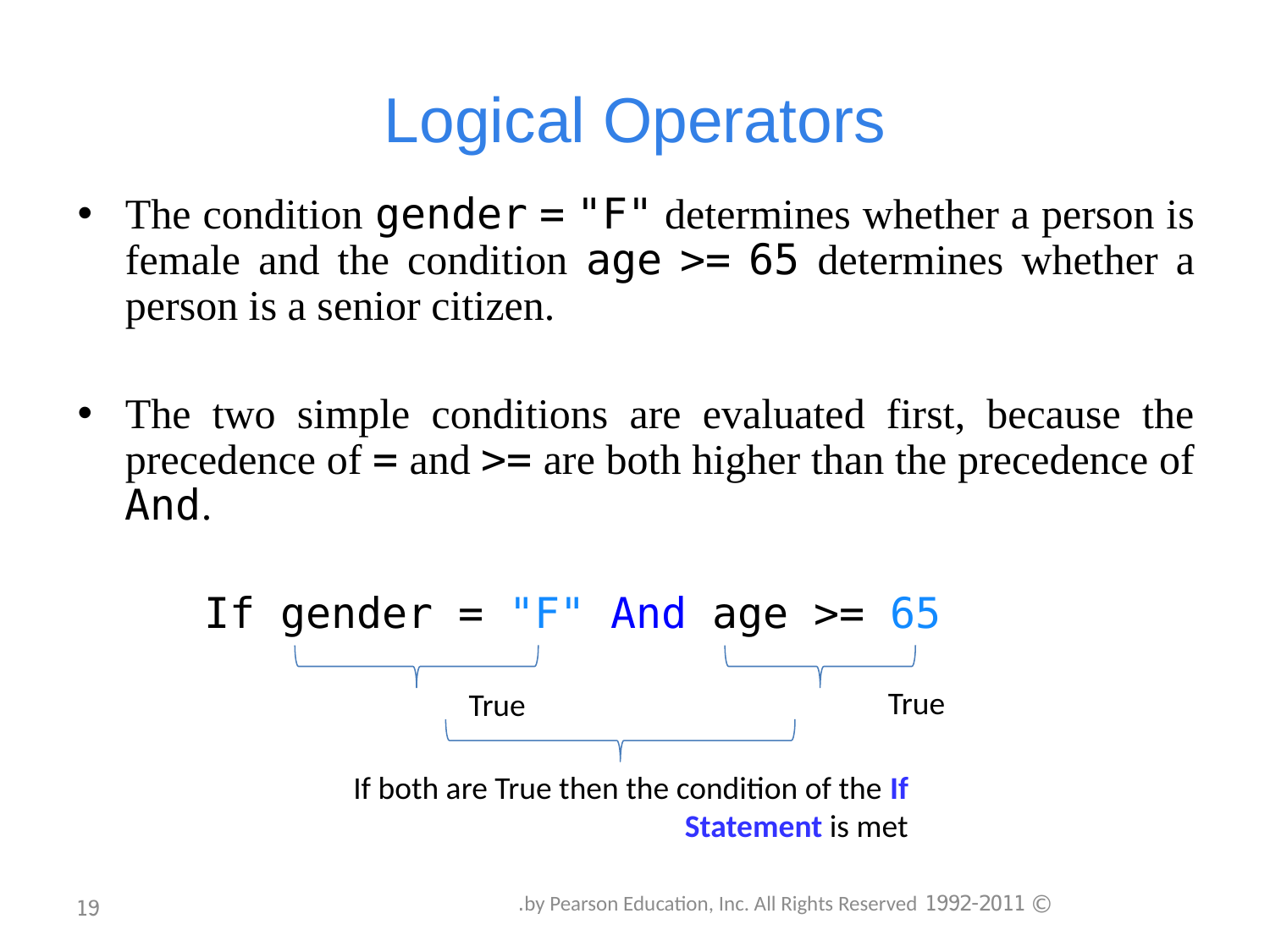

# Logical Operators
The condition gender = "F" determines whether a person is female and the condition age >= 65 determines whether a person is a senior citizen.

The two simple conditions are evaluated first, because the precedence of = and >= are both higher than the precedence of And.

If gender = "F" And age >= 65

True
True
If both are True then the condition of the If Statement is met
19
© 1992-2011 by Pearson Education, Inc. All Rights Reserved.